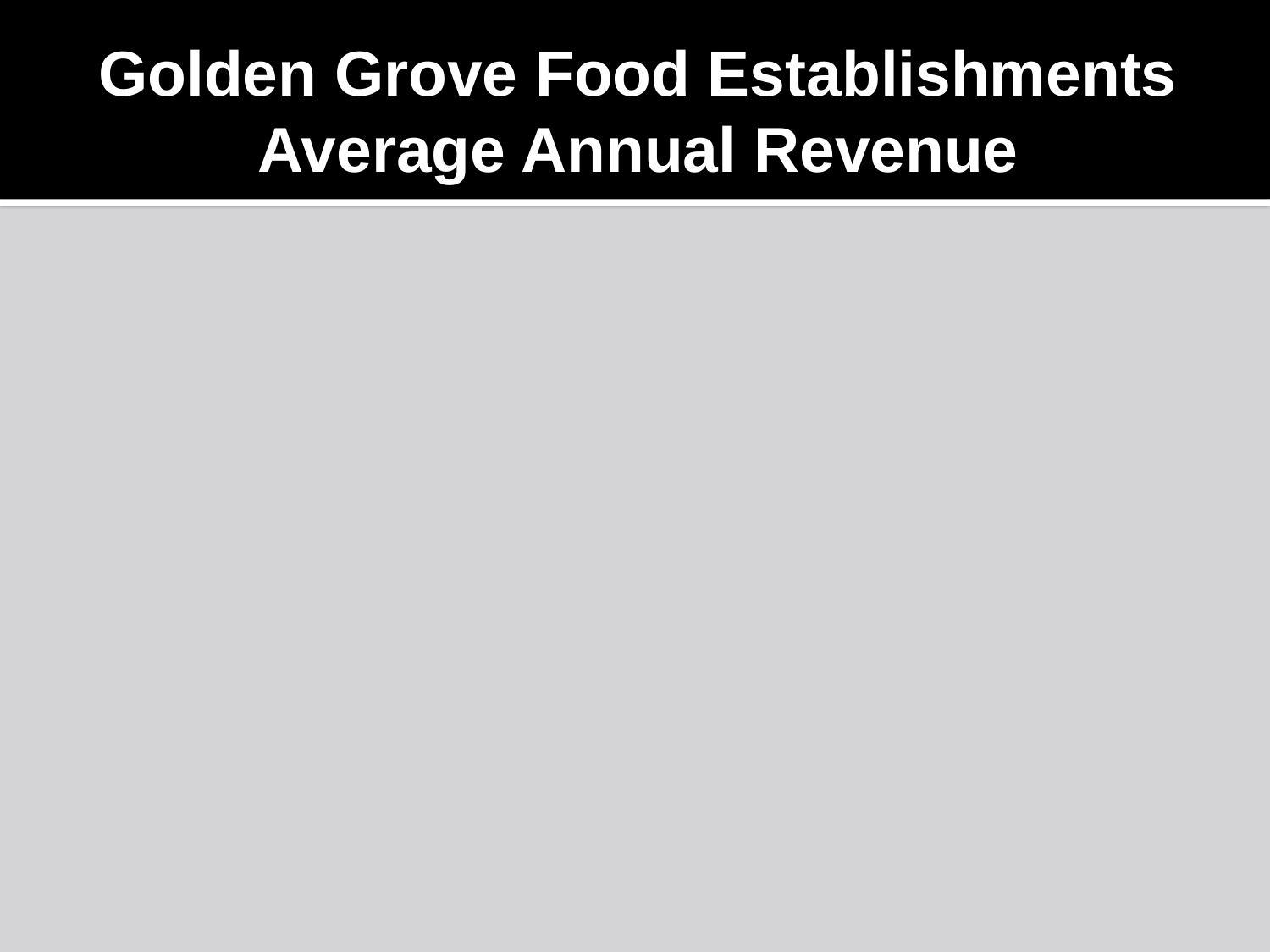

# Golden Grove Food Establishments Average Annual Revenue